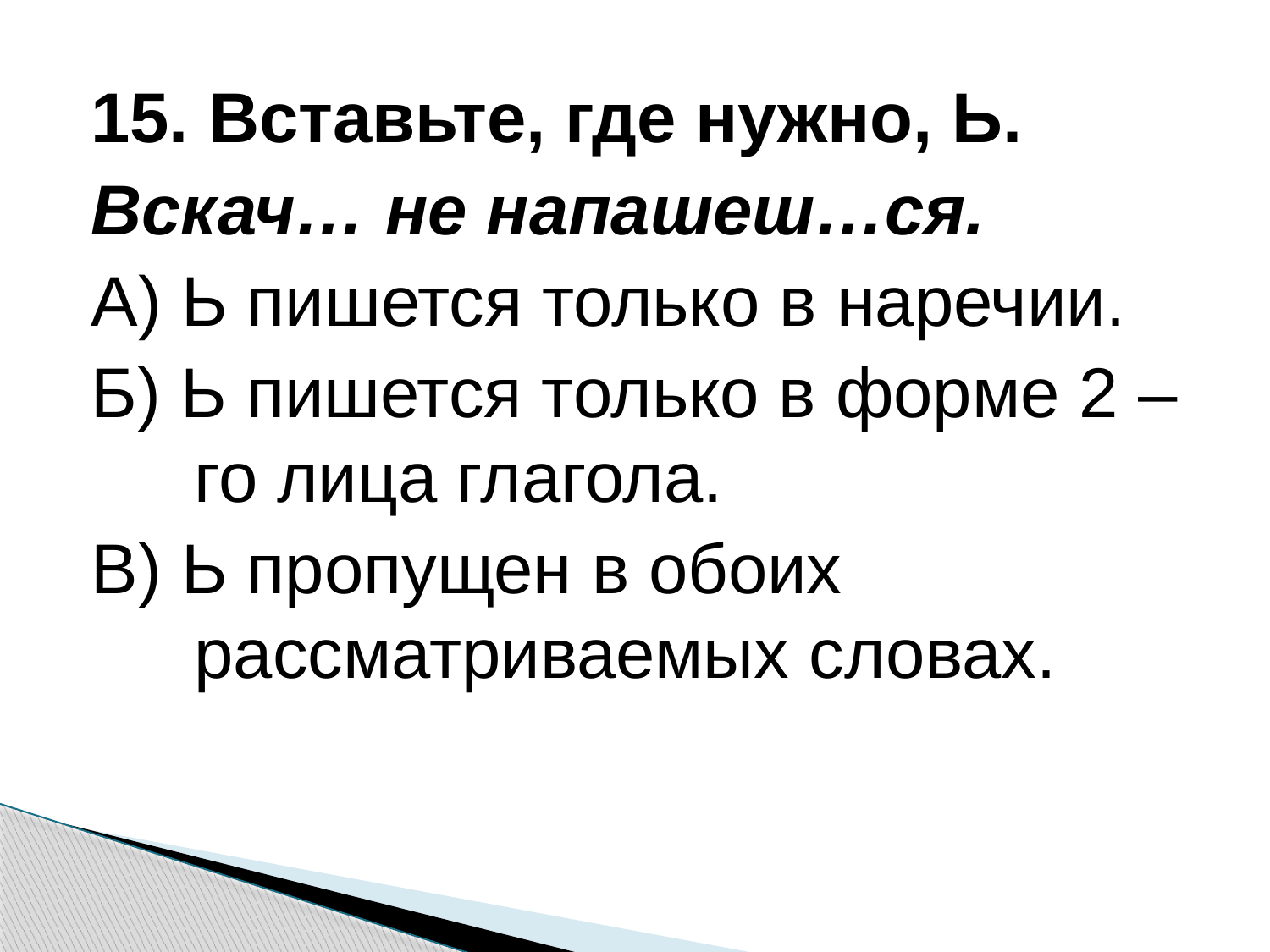

15. Вставьте, где нужно, Ь.
Вскач… не напашеш…ся.
А) Ь пишется только в наречии.
Б) Ь пишется только в форме 2 – го лица глагола.
В) Ь пропущен в обоих рассматриваемых словах.